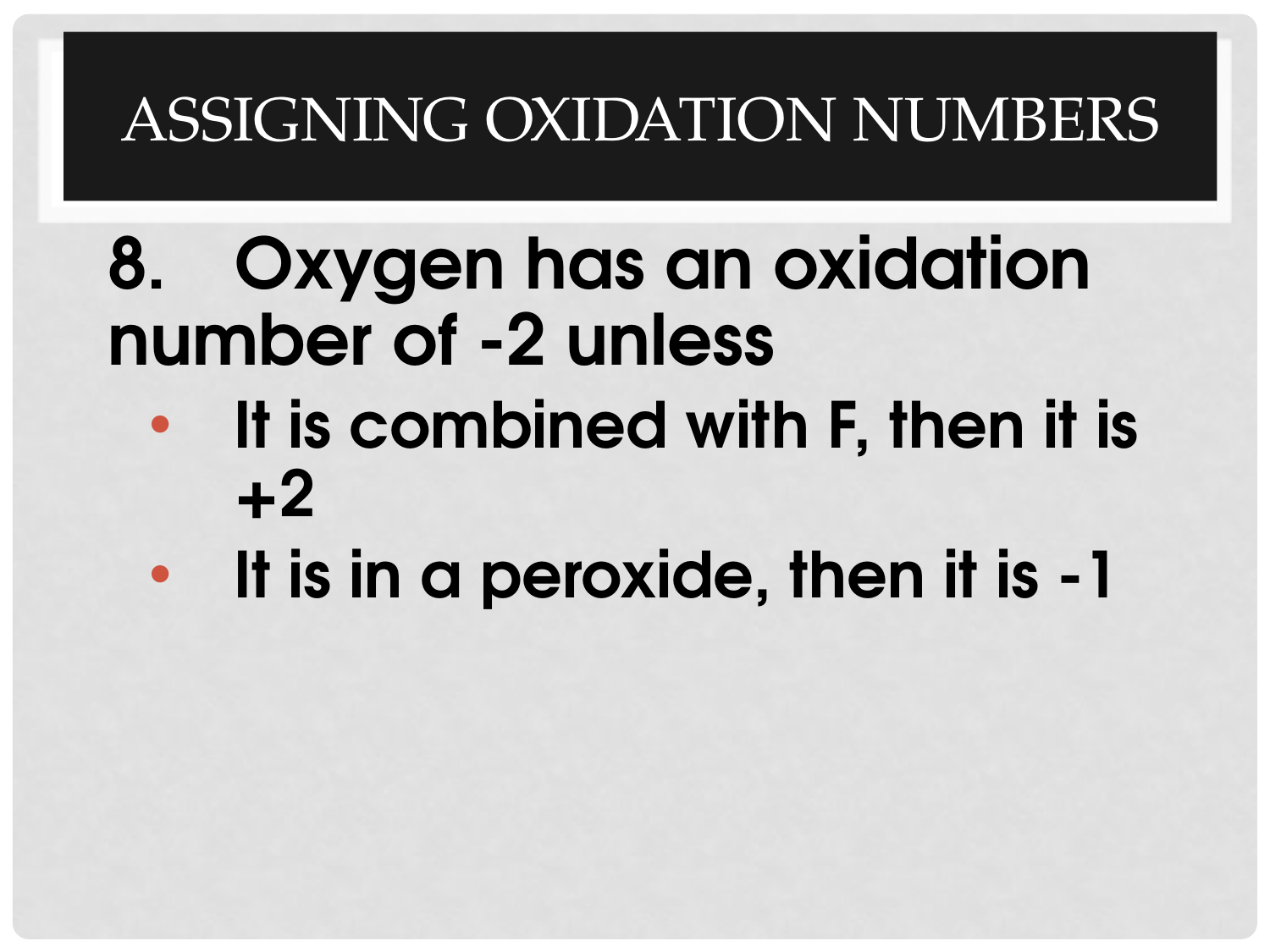

# Assigning Oxidation Numbers
8.	Oxygen has an oxidation number of -2 unless
It is combined with F, then it is +2
It is in a peroxide, then it is -1